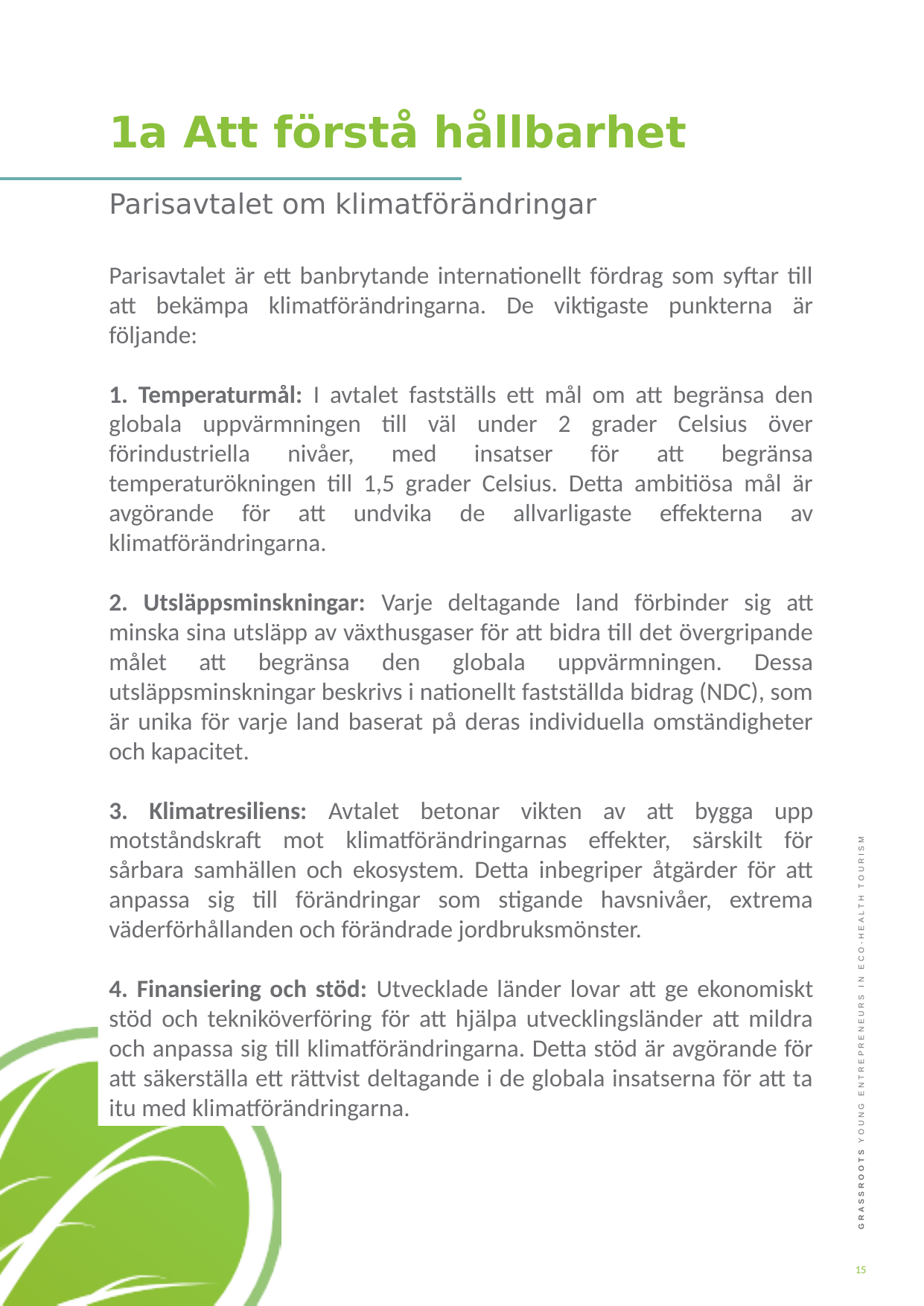

1a Att förstå hållbarhet
Parisavtalet om klimatförändringar
Parisavtalet är ett banbrytande internationellt fördrag som syftar till att bekämpa klimatförändringarna. De viktigaste punkterna är följande:

1. Temperaturmål: I avtalet fastställs ett mål om att begränsa den globala uppvärmningen till väl under 2 grader Celsius över förindustriella nivåer, med insatser för att begränsa temperaturökningen till 1,5 grader Celsius. Detta ambitiösa mål är avgörande för att undvika de allvarligaste effekterna av klimatförändringarna.

2. Utsläppsminskningar: Varje deltagande land förbinder sig att minska sina utsläpp av växthusgaser för att bidra till det övergripande målet att begränsa den globala uppvärmningen. Dessa utsläppsminskningar beskrivs i nationellt fastställda bidrag (NDC), som är unika för varje land baserat på deras individuella omständigheter och kapacitet.

3. Klimatresiliens: Avtalet betonar vikten av att bygga upp motståndskraft mot klimatförändringarnas effekter, särskilt för sårbara samhällen och ekosystem. Detta inbegriper åtgärder för att anpassa sig till förändringar som stigande havsnivåer, extrema väderförhållanden och förändrade jordbruksmönster.

4. Finansiering och stöd: Utvecklade länder lovar att ge ekonomiskt stöd och tekniköverföring för att hjälpa utvecklingsländer att mildra och anpassa sig till klimatförändringarna. Detta stöd är avgörande för att säkerställa ett rättvist deltagande i de globala insatserna för att ta itu med klimatförändringarna.

15